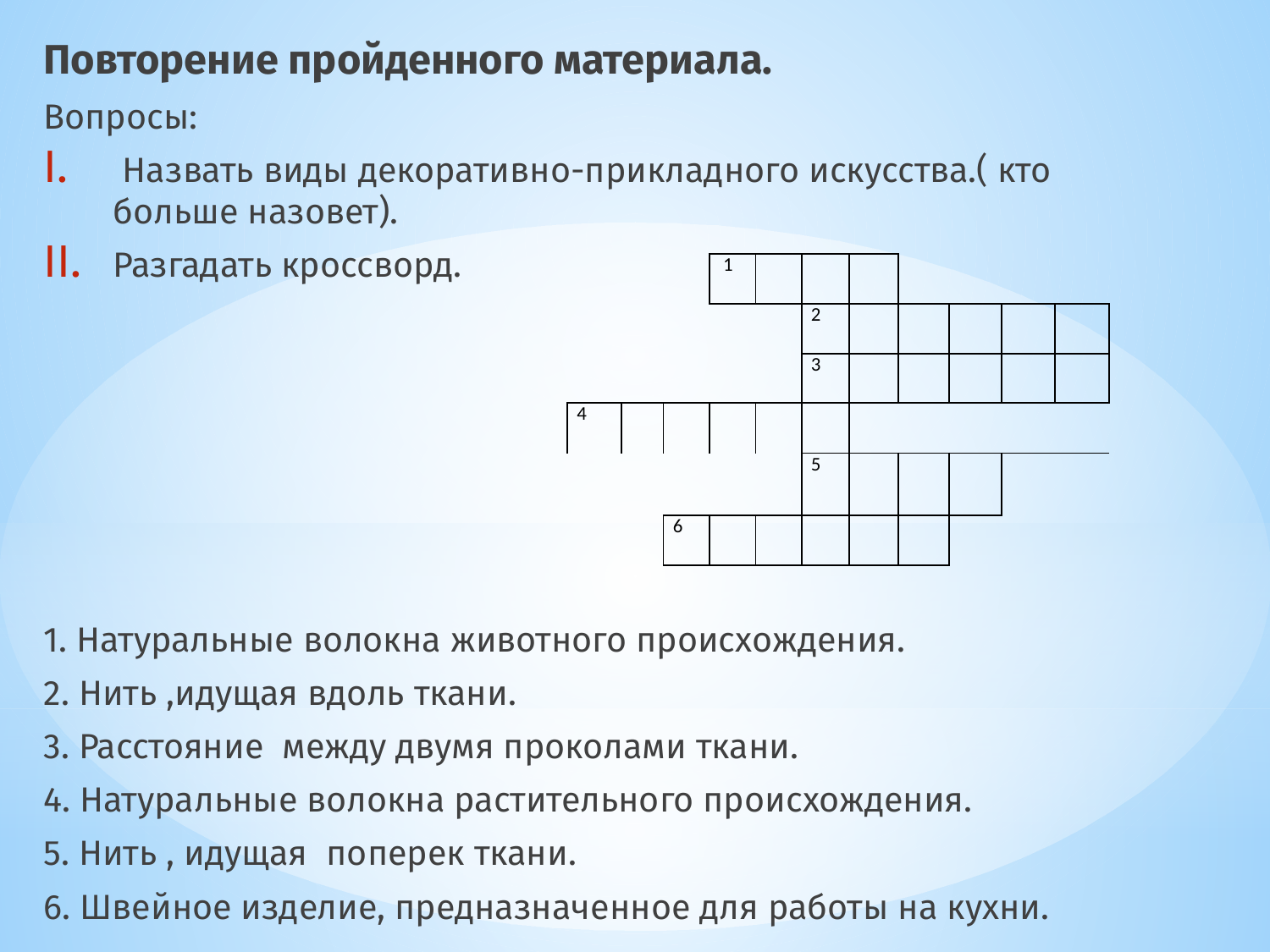

Повторение пройденного материала.
Вопросы:
 Назвать виды декоративно-прикладного искусства.( кто больше назовет).
Разгадать кроссворд.

1. Натуральные волокна животного происхождения.
2. Нить ,идущая вдоль ткани.
3. Расстояние  между двумя проколами ткани.
4. Натуральные волокна растительного происхождения.
5. Нить , идущая  поперек ткани.
6. Швейное изделие, предназначенное для работы на кухни.

|  |  |  |  | 1 |  |  |  |  |  |  |  |
| --- | --- | --- | --- | --- | --- | --- | --- | --- | --- | --- | --- |
|  |  |  |  |  |  | 2 |  |  |  |  |  |
|  |  |  |  |  |  | 3 |  |  |  |  |  |
|  | 4 |  |  |  |  |  |  |  |  |  |  |
|  |  |  |  |  |  | 5 |  |  |  |  |  |
|  |  |  | 6 |  |  |  |  |  |  |  |  |
#